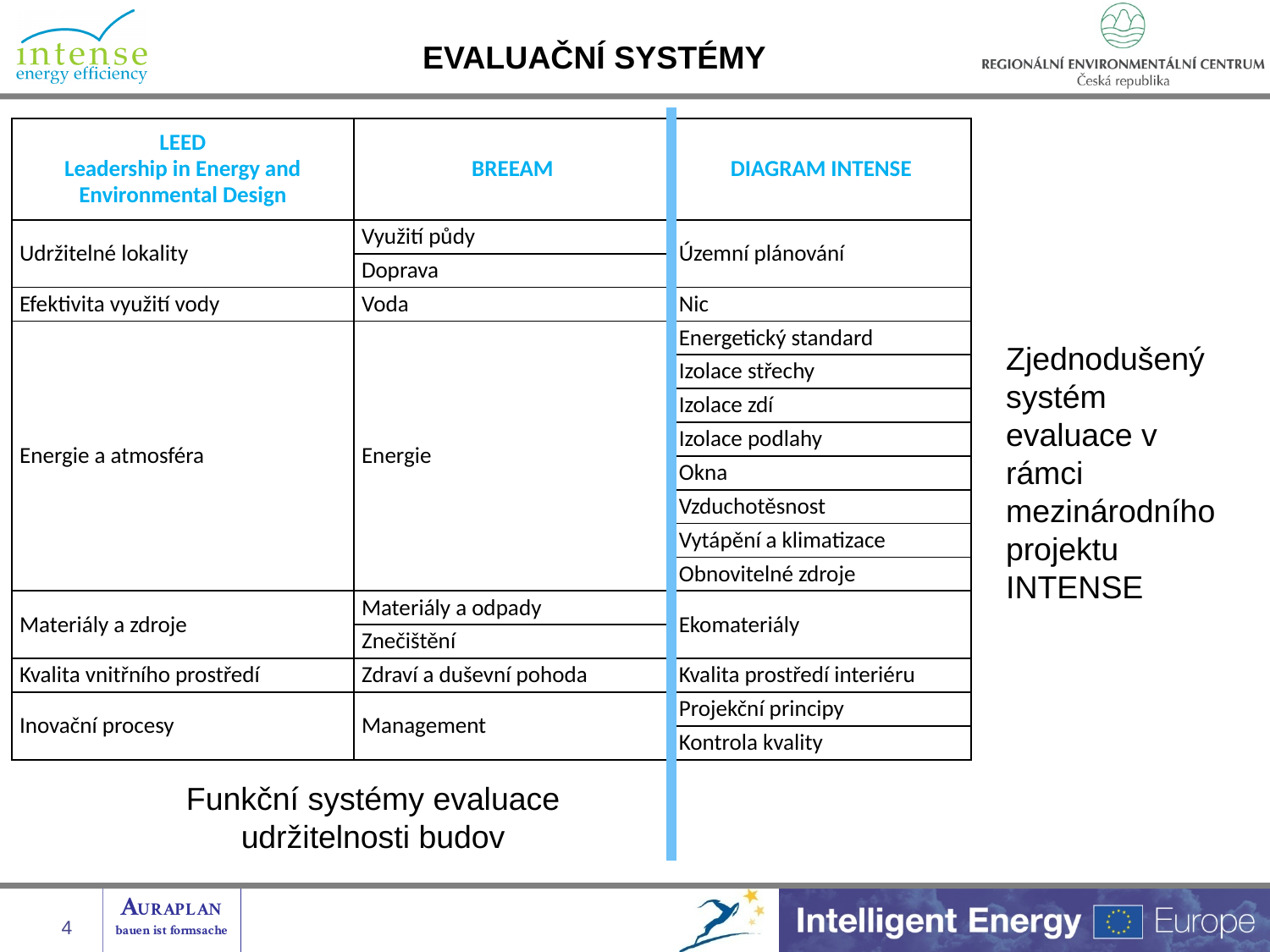

EVALUAČNÍ SYSTÉMY
| LEED Leadership in Energy and Environmental Design | BREEAM | DIAGRAM INTENSE |
| --- | --- | --- |
| Udržitelné lokality | Využití půdy | Územní plánování |
|  | Doprava |  |
| Efektivita využití vody | Voda | Nic |
| Energie a atmosféra | Energie | Energetický standard |
|  |  | Izolace střechy |
|  |  | Izolace zdí |
|  |  | Izolace podlahy |
|  |  | Okna |
|  |  | Vzduchotěsnost |
|  |  | Vytápění a klimatizace |
|  |  | Obnovitelné zdroje |
| Materiály a zdroje | Materiály a odpady | Ekomateriály |
|  | Znečištění |  |
| Kvalita vnitřního prostředí | Zdraví a duševní pohoda | Kvalita prostředí interiéru |
| Inovační procesy | Management | Projekční principy |
|  |  | Kontrola kvality |
Zjednodušený systém evaluace v rámci mezinárodního projektu INTENSE
Funkční systémy evaluace udržitelnosti budov
4